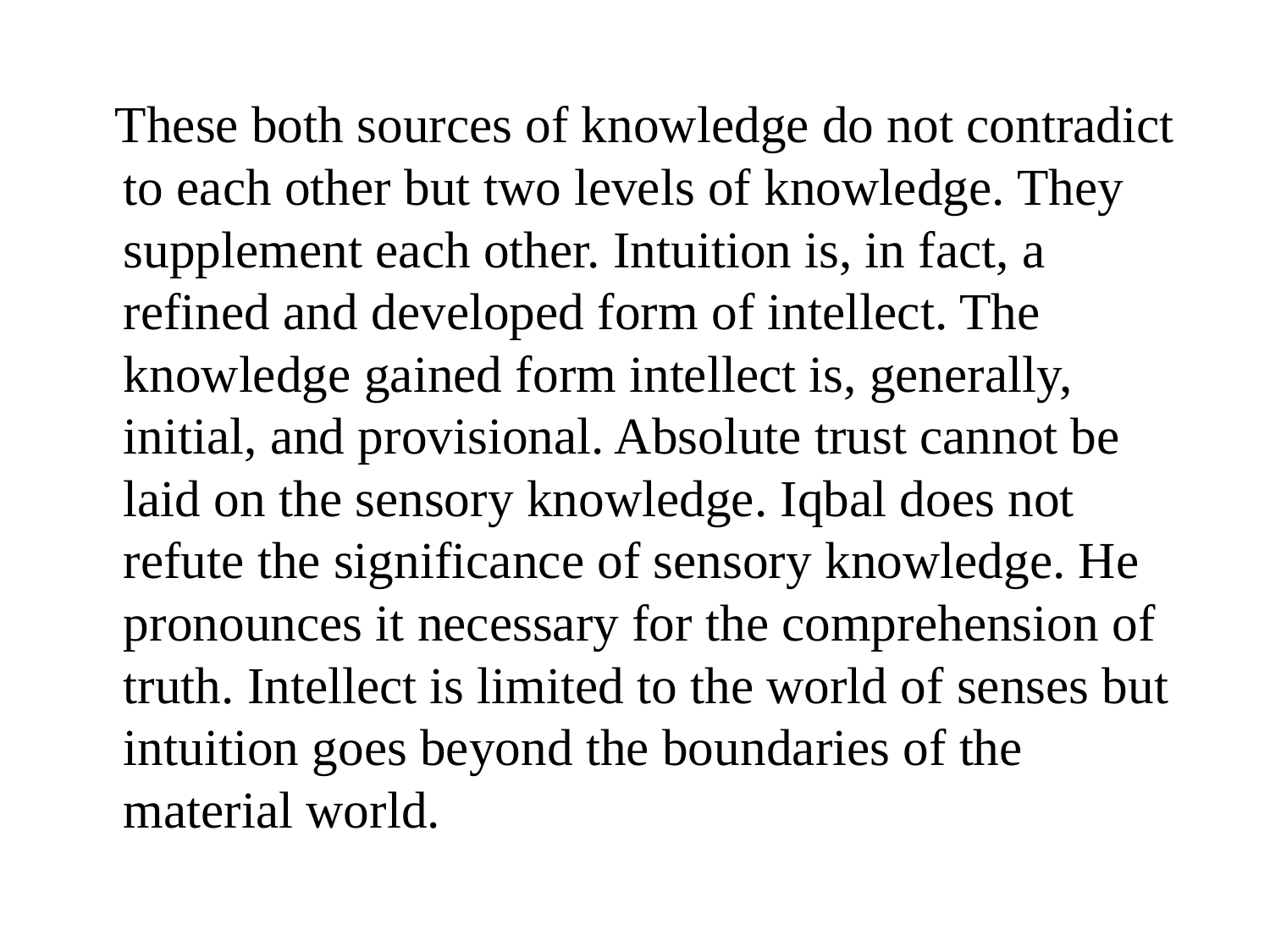

#
   These both sources of knowledge do not contradict to each other but two levels of knowledge. They supplement each other. Intuition is, in fact, a refined and developed form of intellect. The knowledge gained form intellect is, generally, initial, and provisional. Absolute trust cannot be laid on the sensory knowledge. Iqbal does not refute the significance of sensory knowledge. He pronounces it necessary for the comprehension of truth. Intellect is limited to the world of senses but intuition goes beyond the boundaries of the material world.